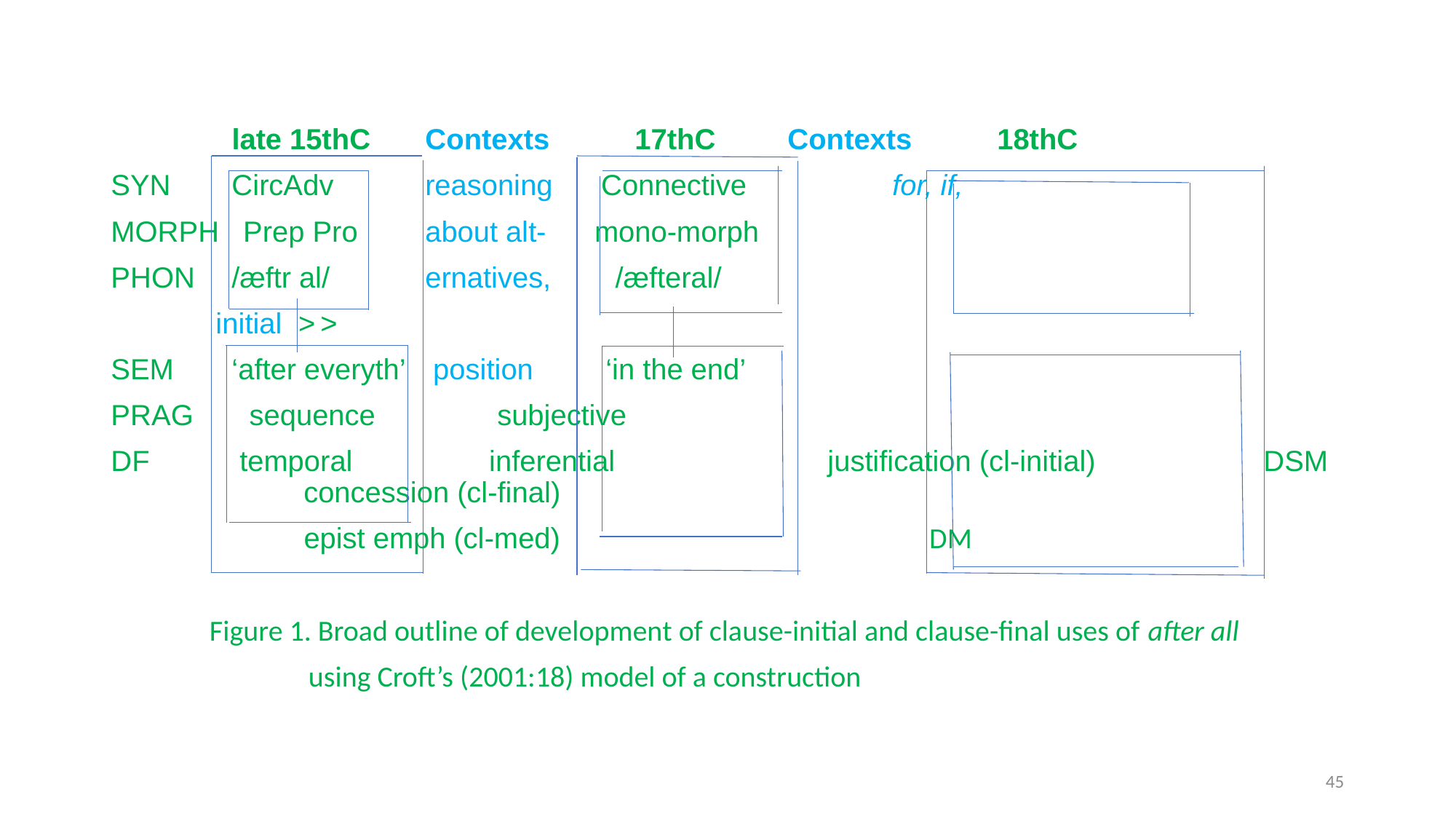

late 15thC	Contexts  	17thC	      Contexts	      18thC
SYN	  CircAdv	reasoning      Connective	      for, if,
MORPH   Prep Pro	about alt-      mono-morph
PHON	  /æftr al/	ernatives,        /æfteral/
			initial  >			>
SEM	  ‘after everyth’	 position         ‘in the end’
PRAG       sequence		         subjective
DF	   temporal		        inferential 		           justification (cl-initial)						DSM  		           concession (cl-final)
							           epist emph (cl-med) 		   							             DM

Figure 1. Broad outline of development of clause-initial and clause-final uses of after all
		using Croft’s (2001:18) model of a construction

45